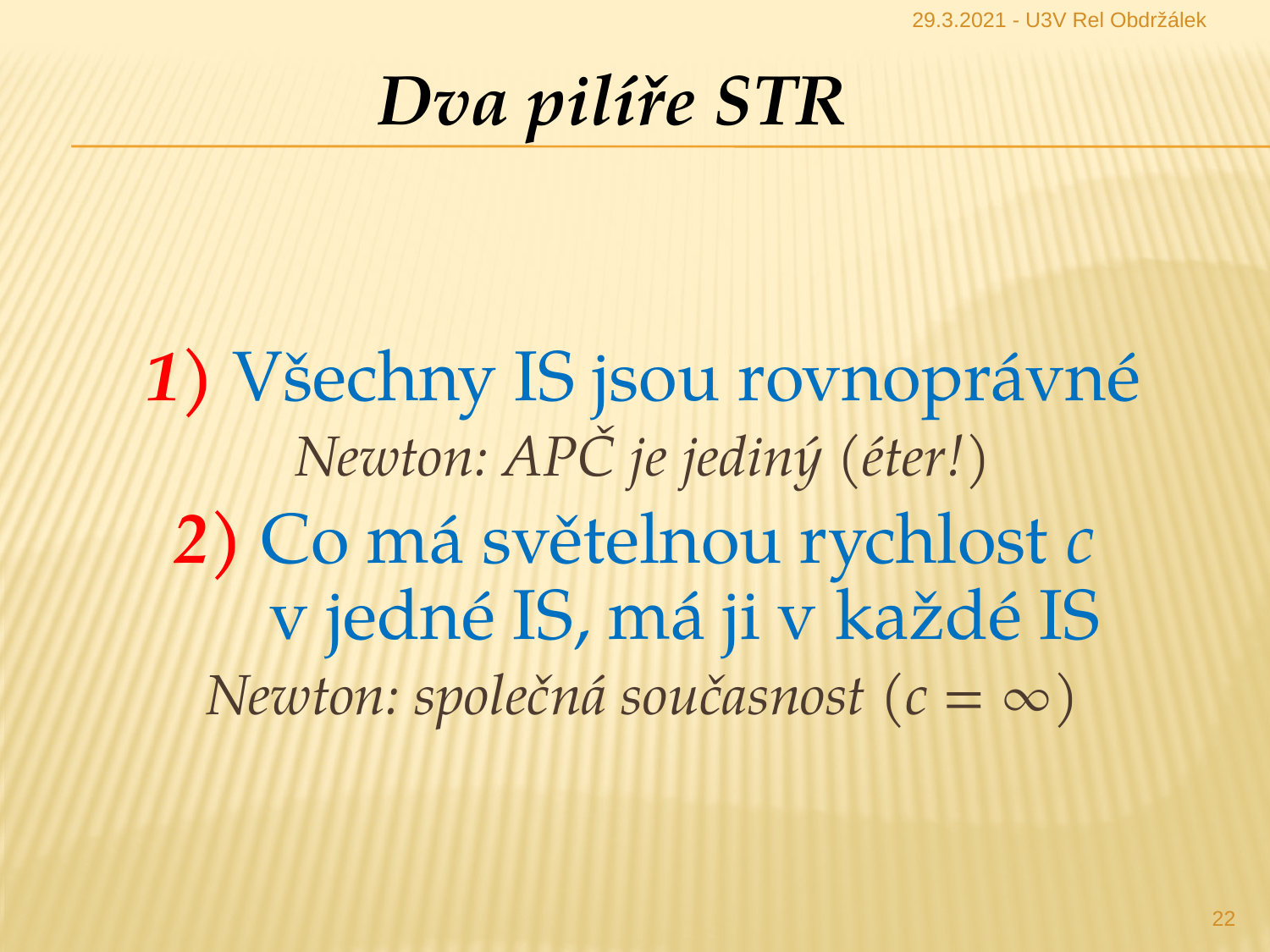

29.3.2021 - U3V Rel Obdržálek

Dva pilíře STR
1) Všechny IS jsou rovnoprávné
Newton: APČ je jediný (éter!)
2) Co má světelnou rychlost c
v jedné IS, má ji v každé IS
Newton: společná současnost (c = ∞)
22